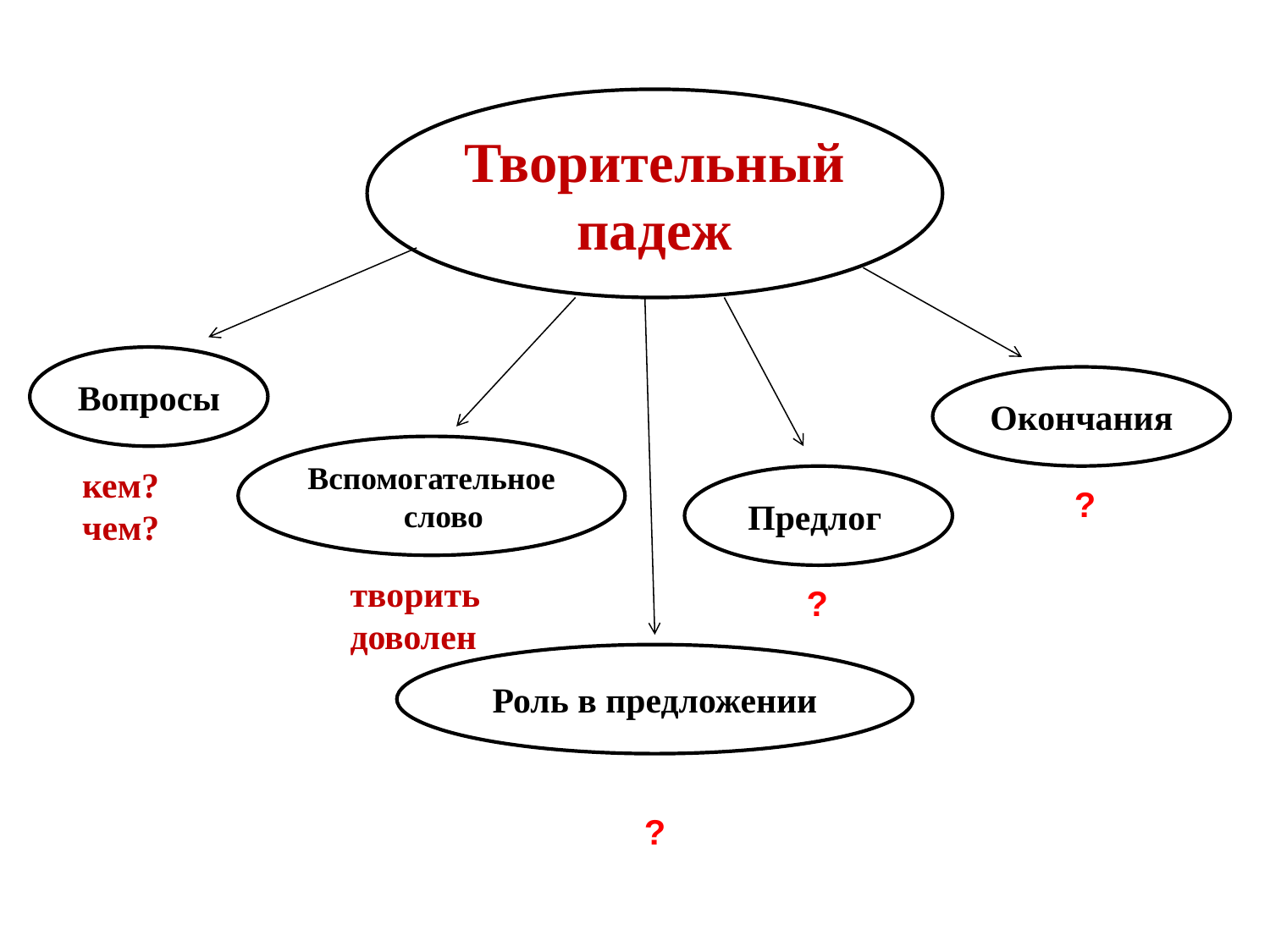

Творительный падеж
Вопросы
Окончания

Вспомогательное    слово

кем?
чем?
Предлог
?
творить
доволен
?
Роль в предложении
?